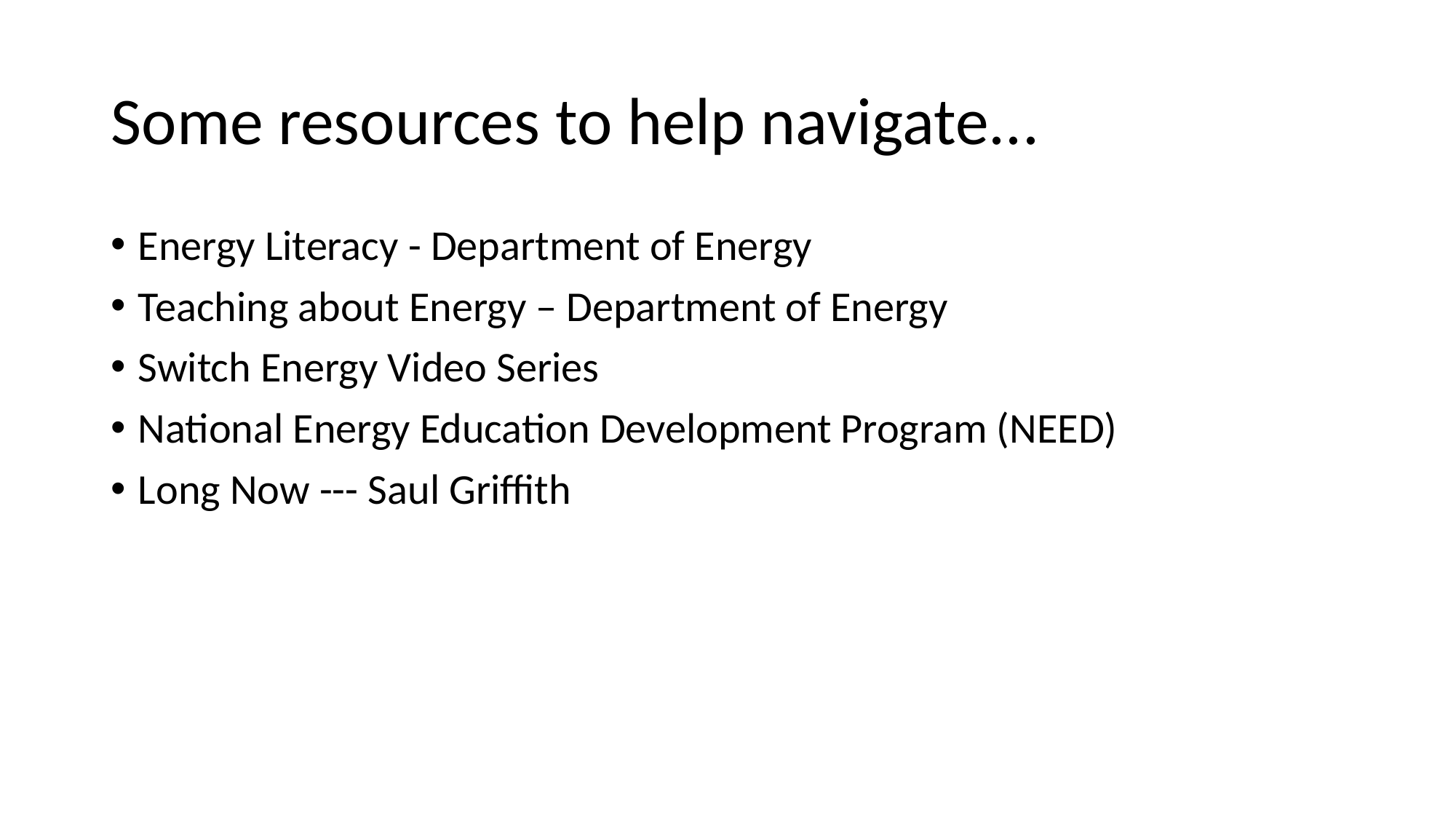

# Some resources to help navigate...
Energy Literacy - Department of Energy
Teaching about Energy – Department of Energy
Switch Energy Video Series
National Energy Education Development Program (NEED)
Long Now --- Saul Griffith